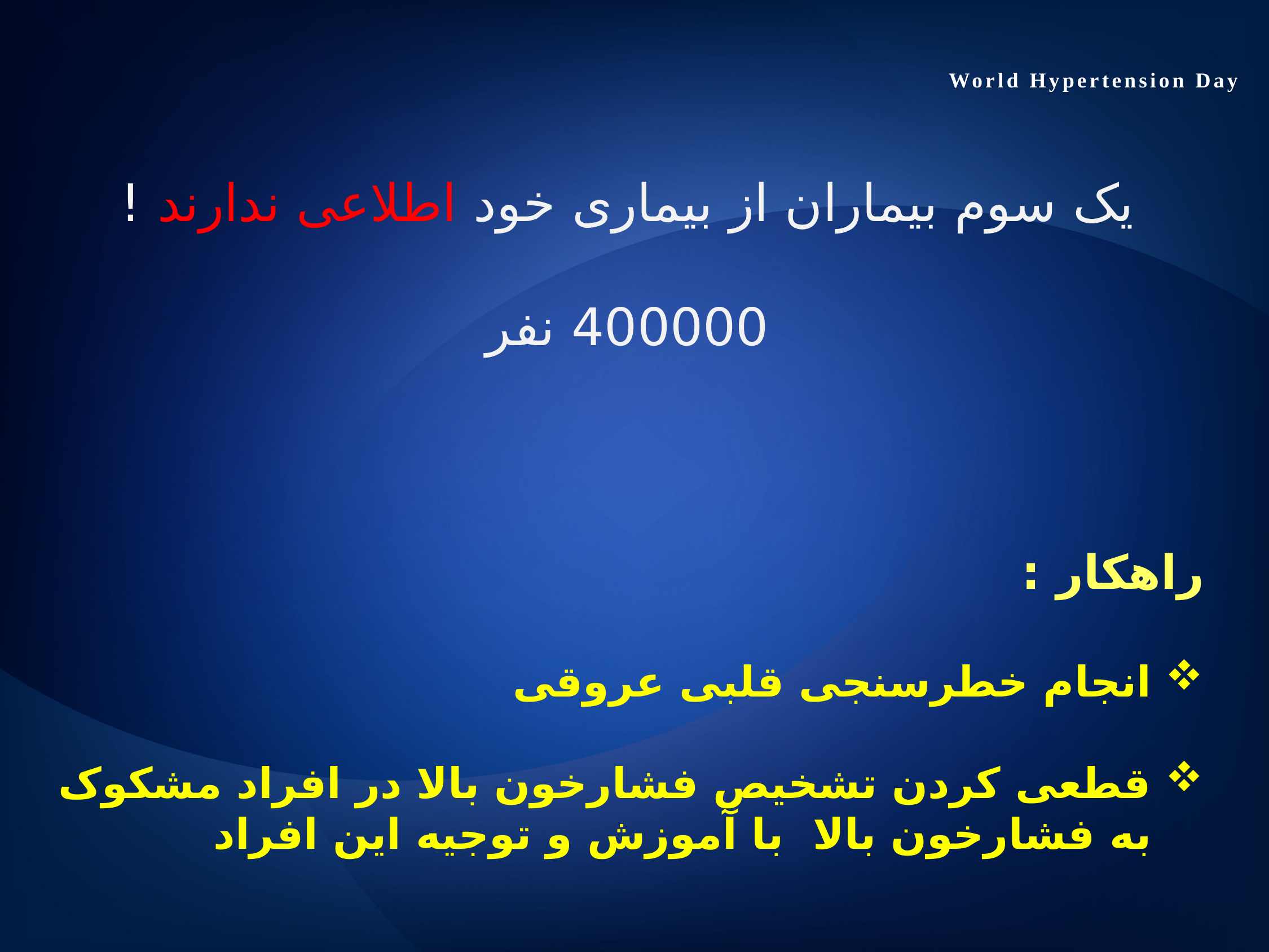

World Hypertension Day

یک سوم بیماران از بیماری خود اطلاعی ندارند !

400000 نفر

راهکار :

انجام خطرسنجی قلبی عروقی

قطعی کردن تشخیص فشارخون بالا در افراد مشکوک به فشارخون بالا  با آموزش و توجیه این افراد